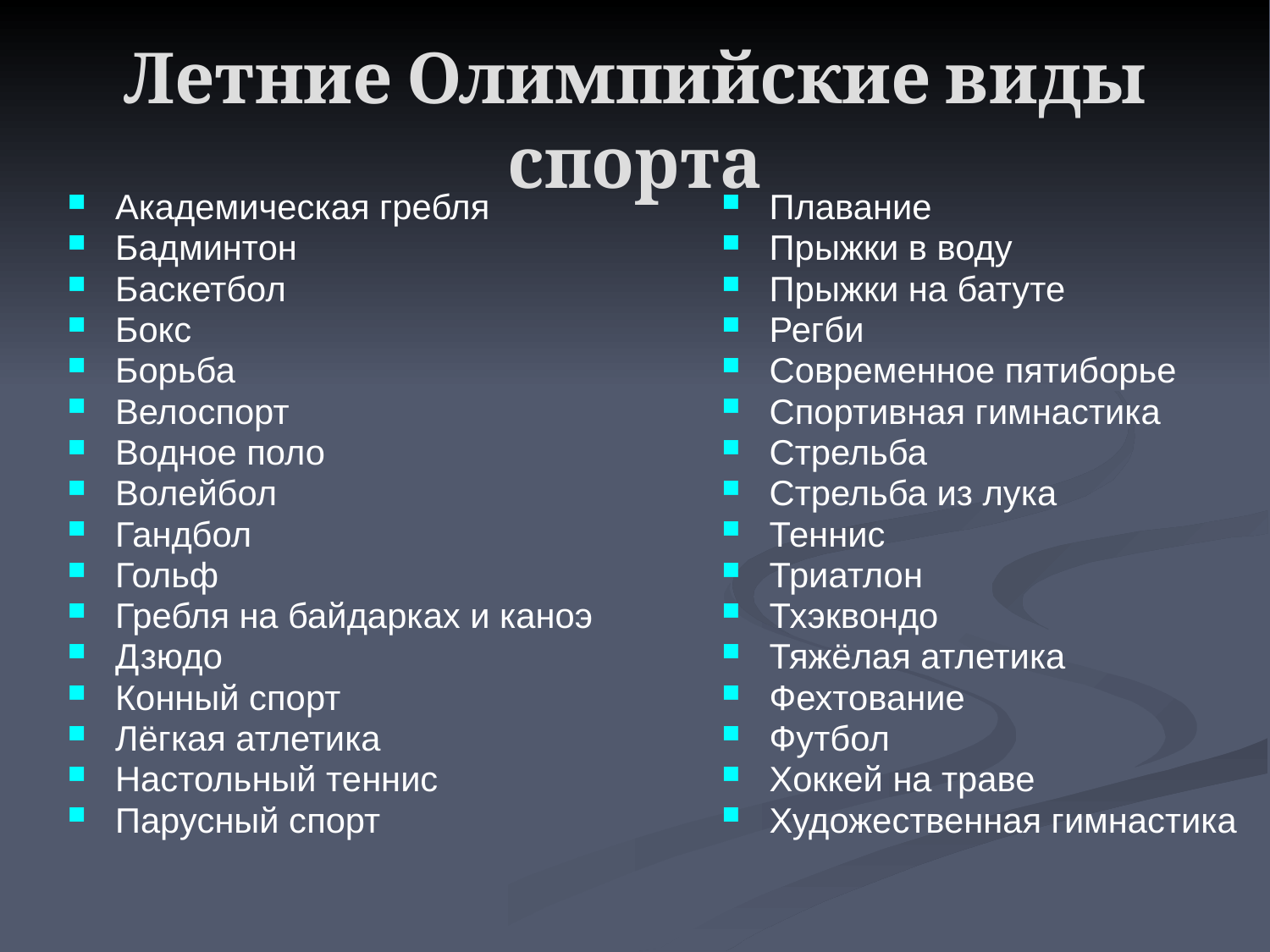

# Летние Олимпийские виды спорта
Академическая гребля
Бадминтон
Баскетбол
Бокс
Борьба
Велоспорт
Водное поло
Волейбол
Гандбол
Гольф
Гребля на байдарках и каноэ
Дзюдо
Конный спорт
Лёгкая атлетика
Настольный теннис
Парусный спорт
Плавание
Прыжки в воду
Прыжки на батуте
Регби
Современное пятиборье
Спортивная гимнастика
Стрельба
Стрельба из лука
Теннис
Триатлон
Тхэквондо
Тяжёлая атлетика
Фехтование
Футбол
Хоккей на траве
Художественная гимнастика